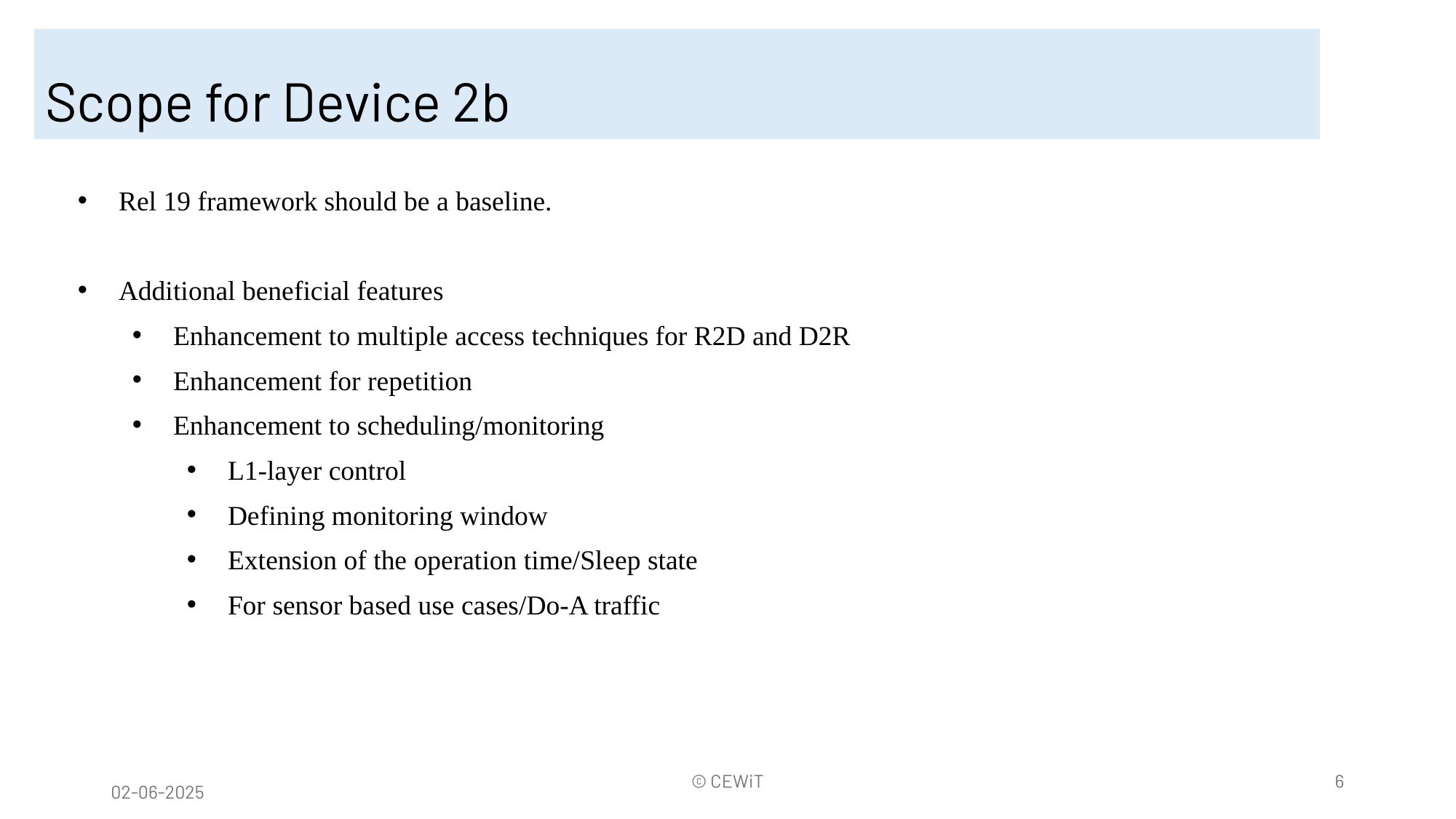

Scope for Device 2b
Rel 19 framework should be a baseline.

Additional beneficial features
Enhancement to multiple access techniques for R2D and D2R
Enhancement for repetition
Enhancement to scheduling/monitoring
L1-layer control
Defining monitoring window
Extension of the operation time/Sleep state
For sensor based use cases/Do-A traffic

© CEWiT
6
02-06-2025